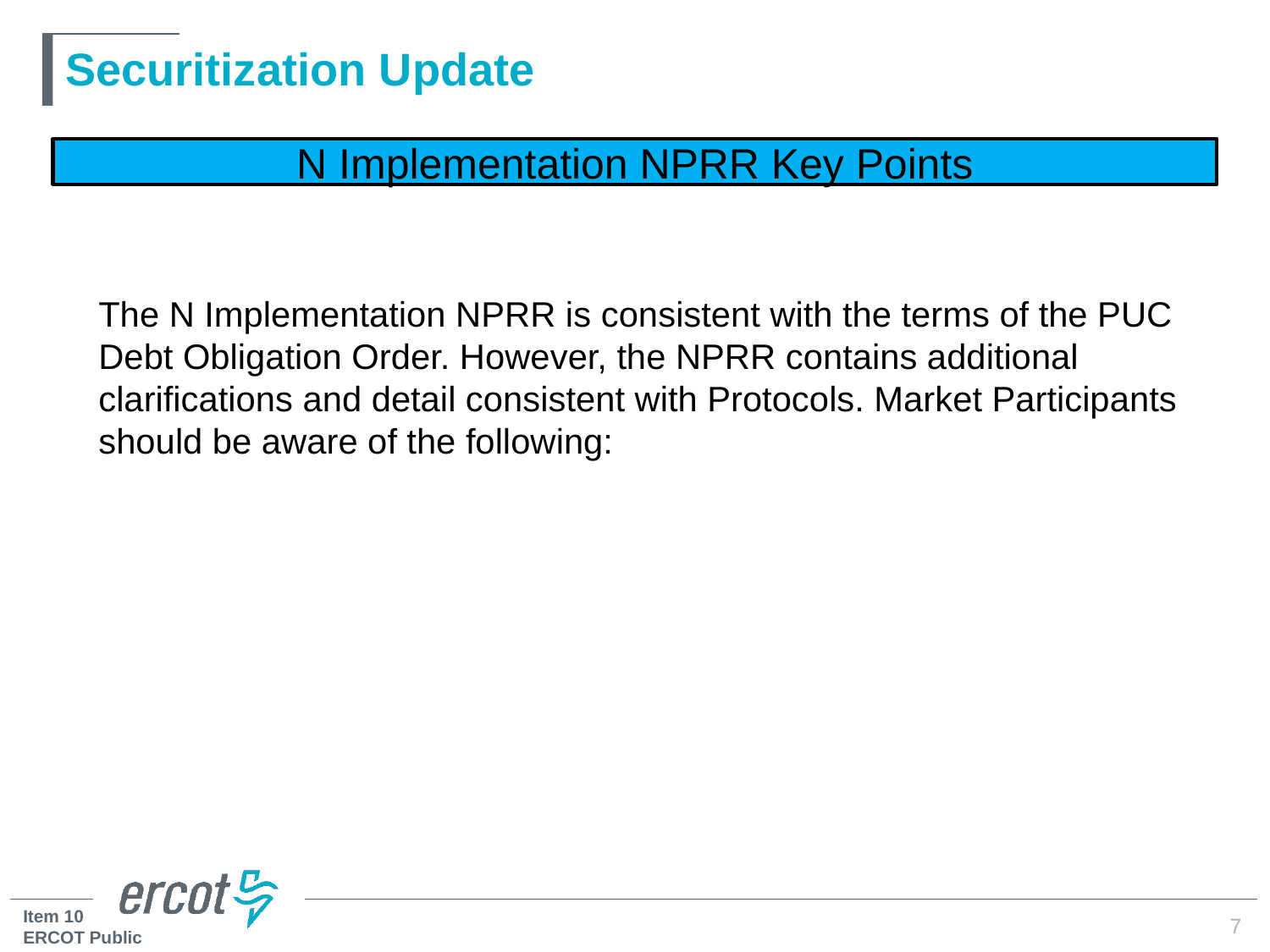

# Securitization Update
N Implementation NPRR Key Points
The N Implementation NPRR is consistent with the terms of the PUC Debt Obligation Order. However, the NPRR contains additional clarifications and detail consistent with Protocols. Market Participants should be aware of the following:

7